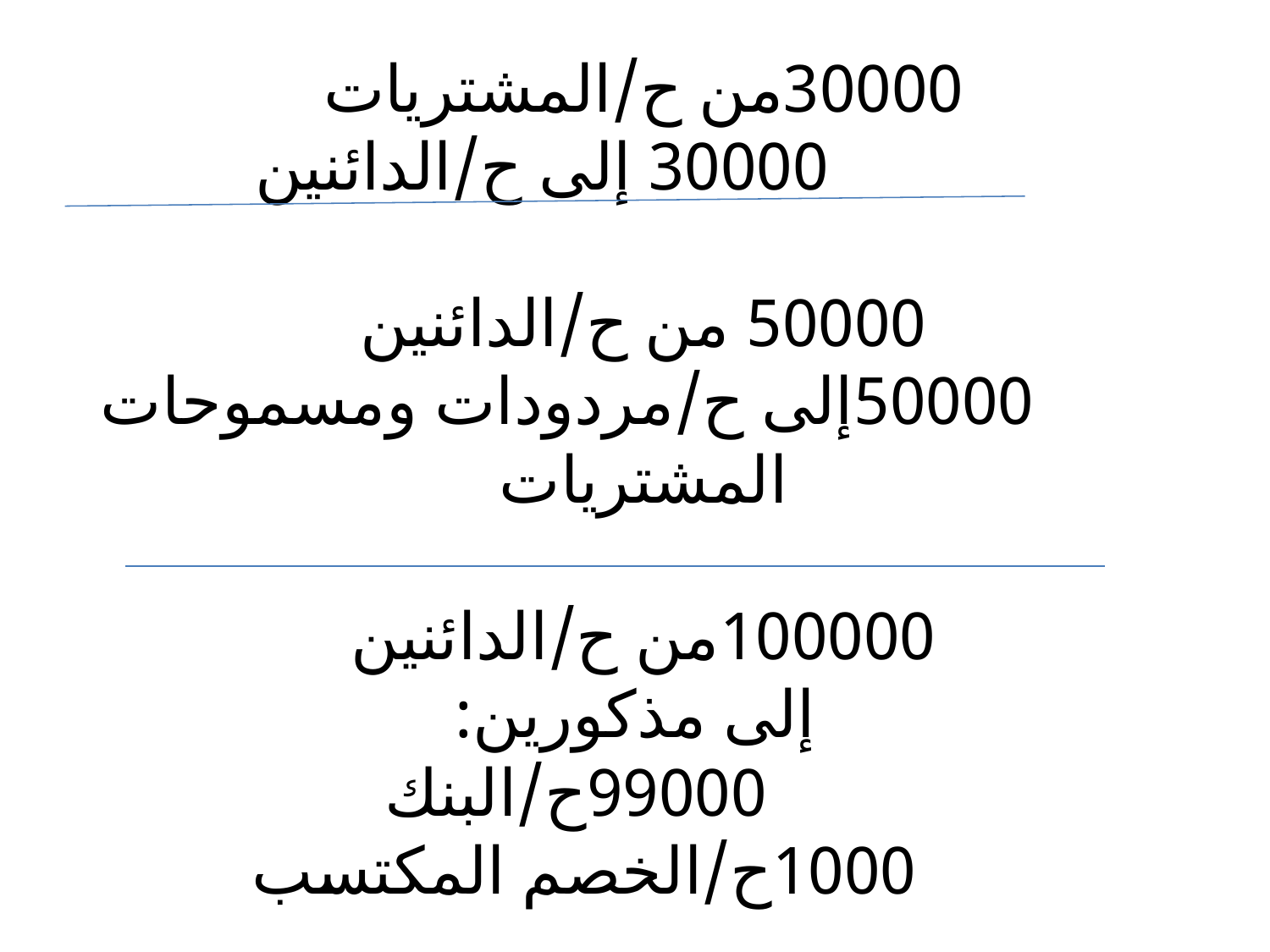

# 30000من ح/المشتريات 30000 إلى ح/الدائنين 50000 من ح/الدائنين 50000إلى ح/مردودات ومسموحات المشتريات 100000من ح/الدائنين إلى مذكورين: 99000ح/البنك 1000ح/الخصم المكتسب